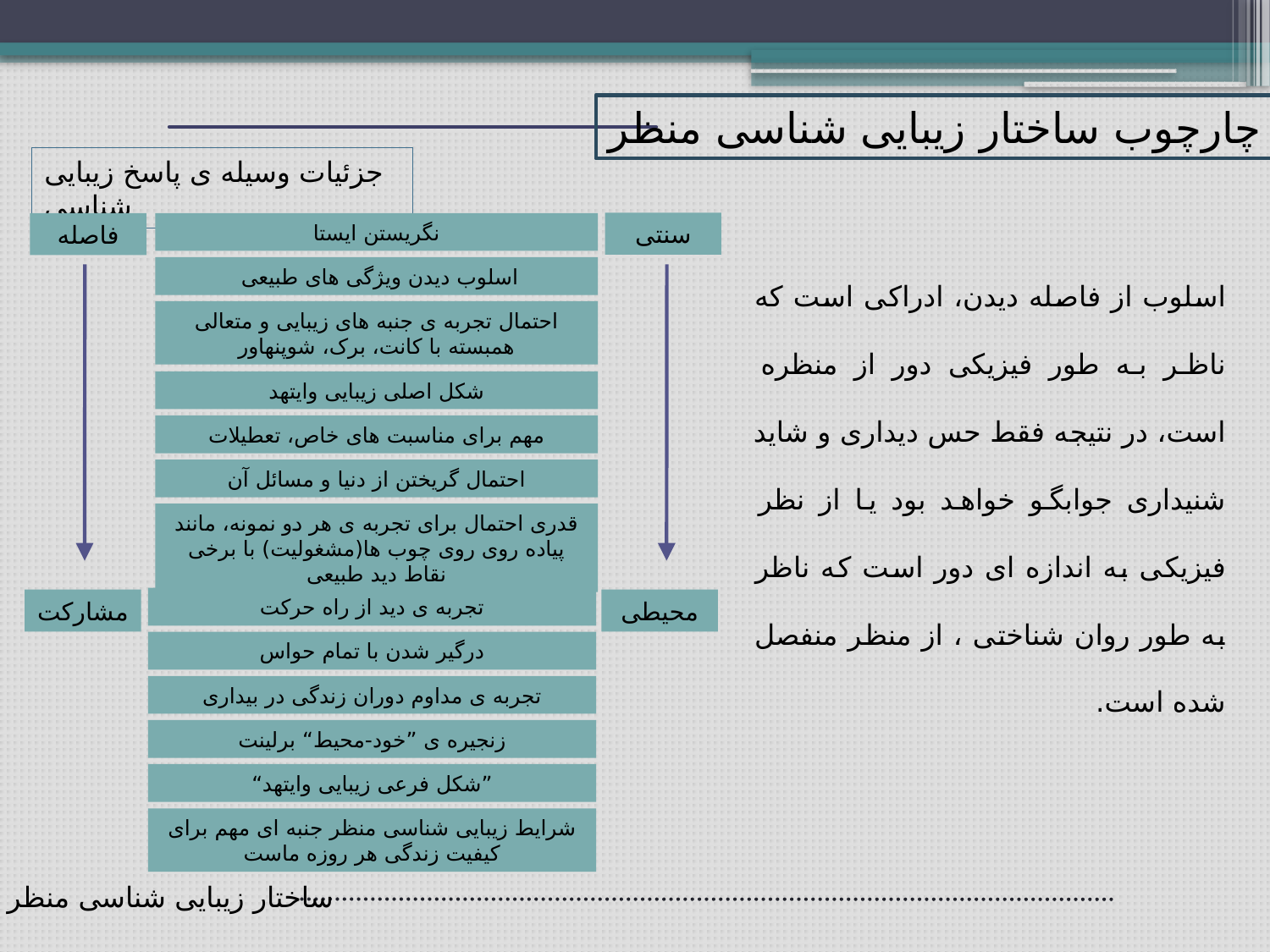

چارچوب ساختار زیبایی شناسی منظر
جزئیات وسیله ی پاسخ زیبایی شناسی
سنتی
فاصله
نگریستن ایستا
اسلوب دیدن ویژگی های طبیعی
احتمال تجربه ی جنبه های زیبایی و متعالی همبسته با کانت، برک، شوپنهاور
شکل اصلی زیبایی وایتهد
مهم برای مناسبت های خاص، تعطیلات
احتمال گریختن از دنیا و مسائل آن
قدری احتمال برای تجربه ی هر دو نمونه، مانند پیاده روی روی چوب ها(مشغولیت) با برخی نقاط دید طبیعی
اسلوب از فاصله دیدن، ادراکی است که ناظر به طور فیزیکی دور از منظره است، در نتیجه فقط حس دیداری و شاید شنیداری جوابگو خواهد بود یا از نظر فیزیکی به اندازه ای دور است که ناظر به طور روان شناختی ، از منظر منفصل شده است.
تجربه ی دید از راه حرکت
درگیر شدن با تمام حواس
تجربه ی مداوم دوران زندگی در بیداری
زنجیره ی ”خود-محیط“ برلینت
”شکل فرعی زیبایی وایتهد“
شرایط زیبایی شناسی منظر جنبه ای مهم برای کیفیت زندگی هر روزه ماست
مشارکت
محیطی
ساختار زیبایی شناسی منظر